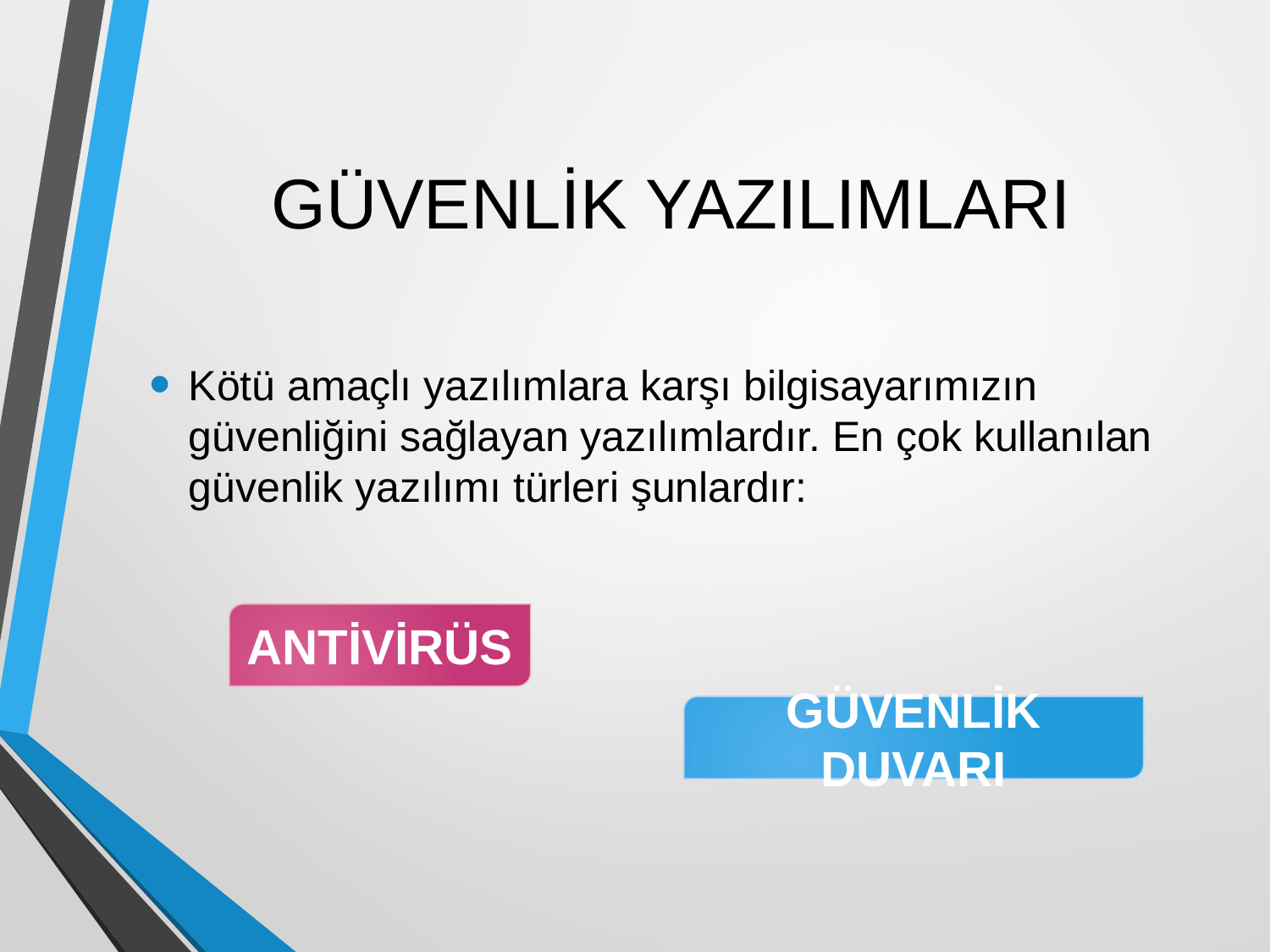

# GÜVENLİK YAZILIMLARI
Kötü amaçlı yazılımlara karşı bilgisayarımızın güvenliğini sağlayan yazılımlardır. En çok kullanılan güvenlik yazılımı türleri şunlardır:
ANTİVİRÜS
GÜVENLİK DUVARI